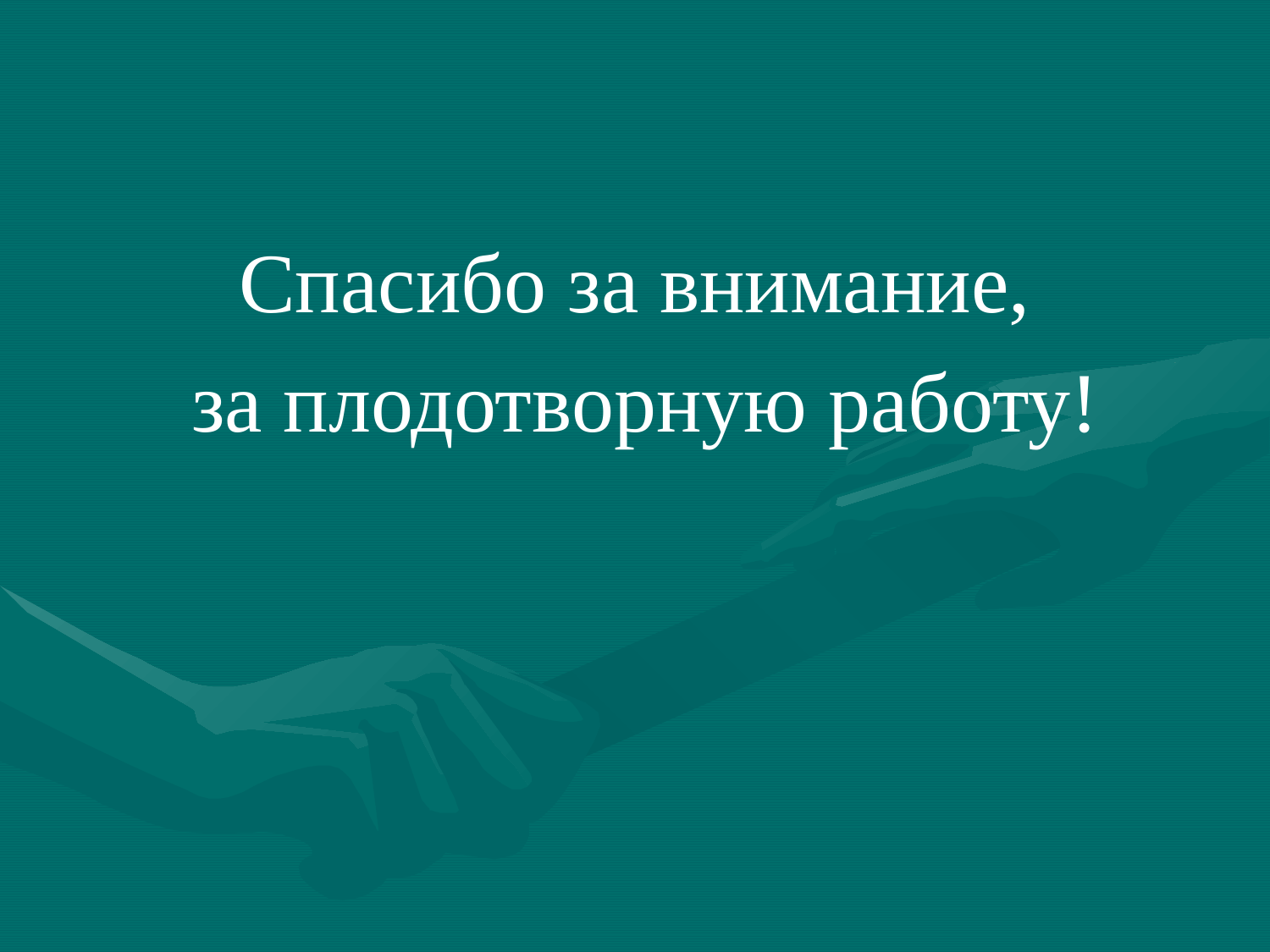

#
Спасибо за внимание,
 за плодотворную работу!